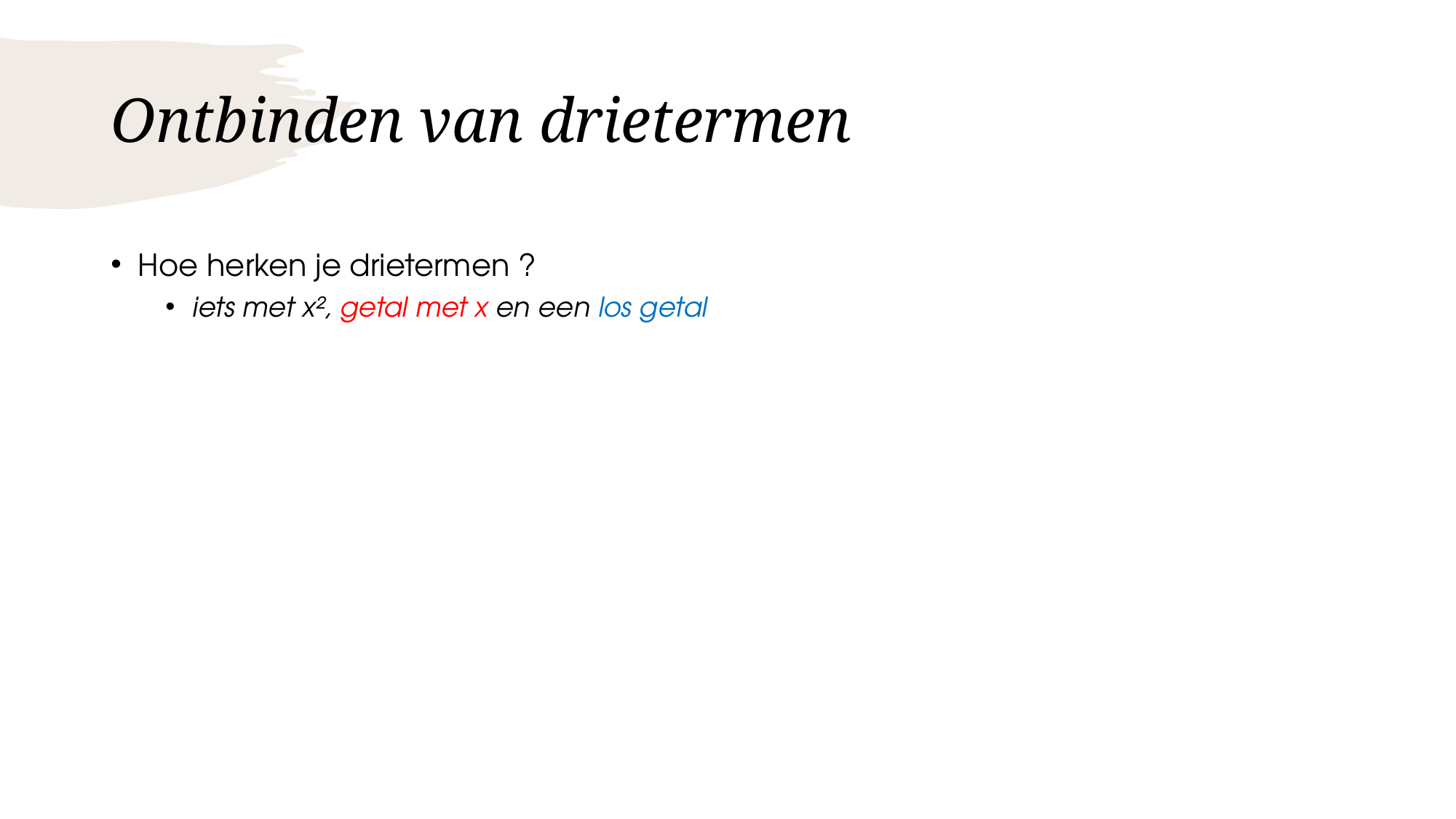

# Ontbinden van drietermen
Hoe herken je drietermen ?
iets met x², getal met x en een los getal